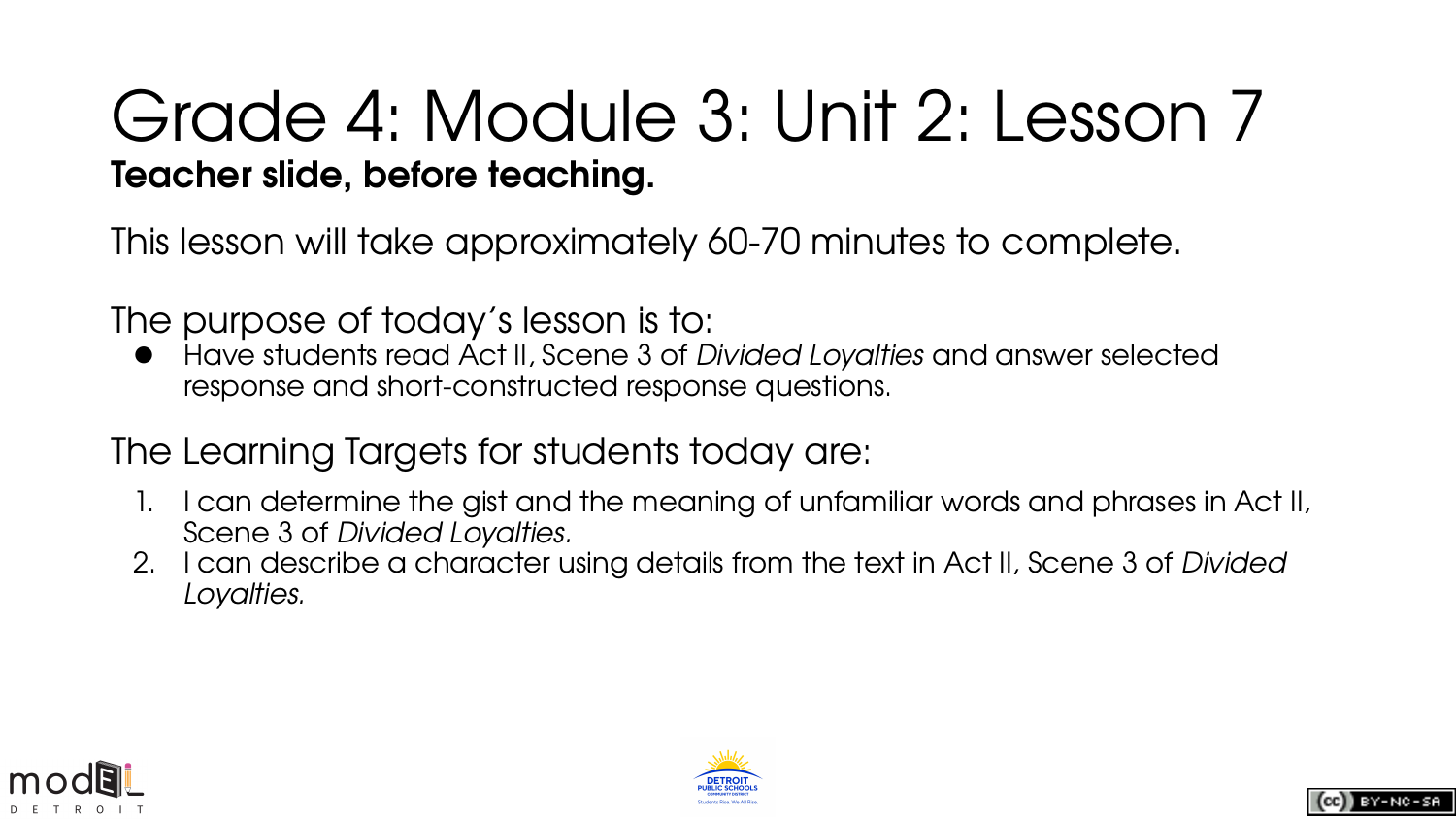

# Grade 4: Module 3: Unit 2: Lesson 7
Teacher slide, before teaching.
This lesson will take approximately 60-70 minutes to complete.

The purpose of today’s lesson is to:
Have students read Act II, Scene 3 of Divided Loyalties and answer selected response and short-constructed response questions.

The Learning Targets for students today are:
I can determine the gist and the meaning of unfamiliar words and phrases in Act II, Scene 3 of Divided Loyalties.
I can describe a character using details from the text in Act II, Scene 3 of Divided Loyalties.